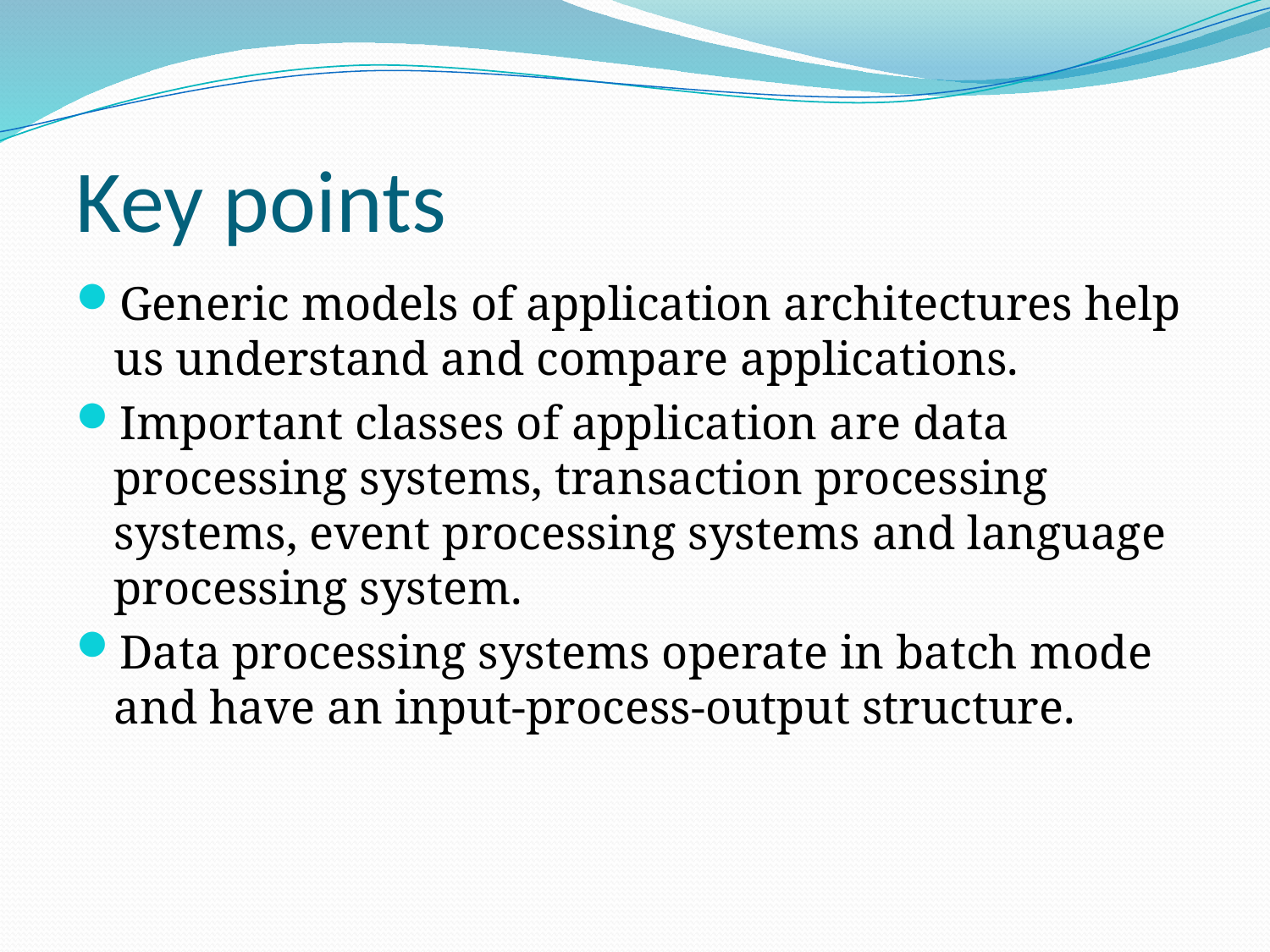

# Key points
Generic models of application architectures help us understand and compare applications.
Important classes of application are data processing systems, transaction processing systems, event processing systems and language processing system.
Data processing systems operate in batch mode and have an input-process-output structure.